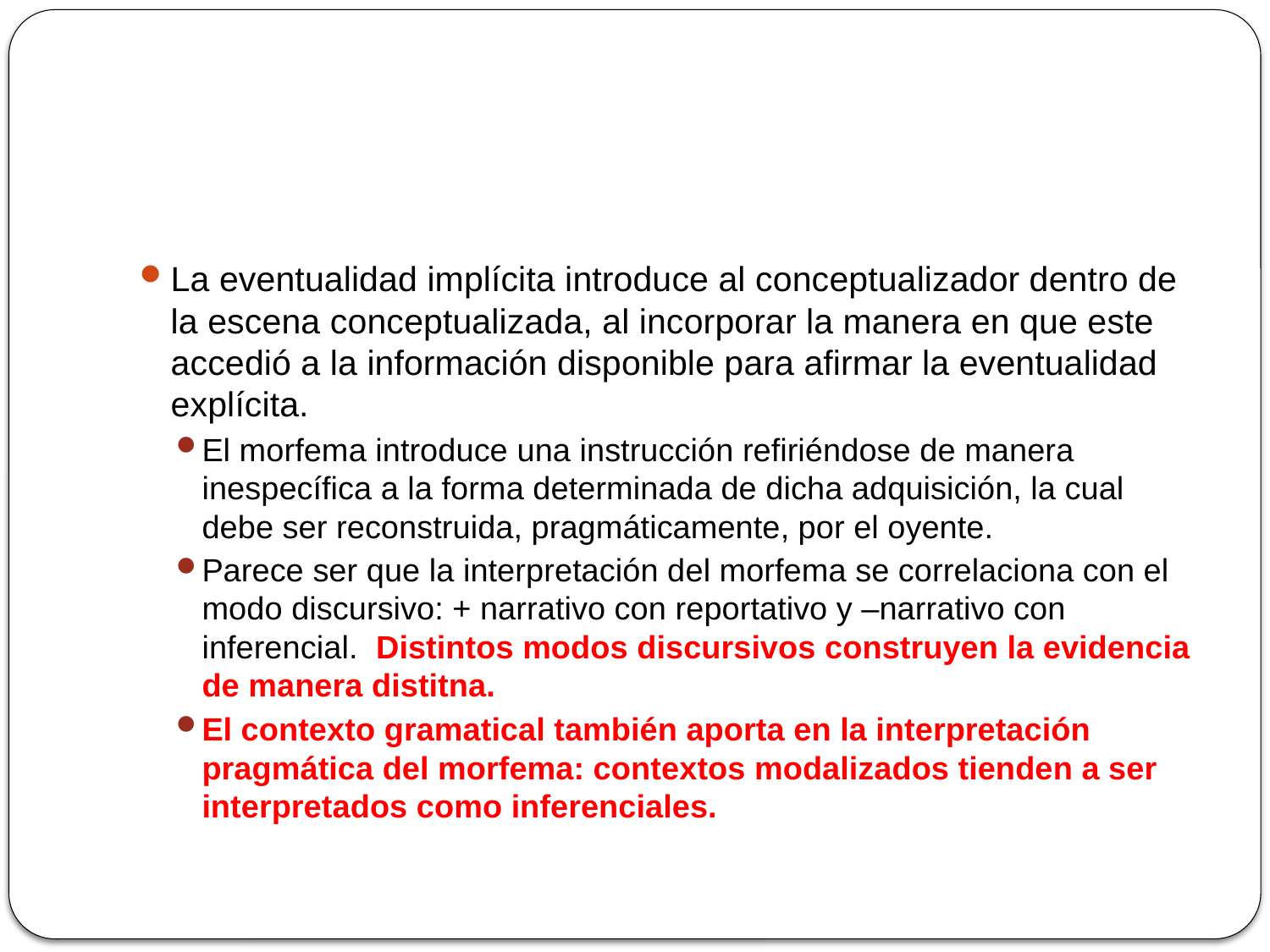

#

La eventualidad implícita introduce al conceptualizador dentro de la escena conceptualizada, al incorporar la manera en que este accedió a la información disponible para afirmar la eventualidad explícita.
El morfema introduce una instrucción refiriéndose de manera inespecífica a la forma determinada de dicha adquisición, la cual debe ser reconstruida, pragmáticamente, por el oyente.
Parece ser que la interpretación del morfema se correlaciona con el modo discursivo: + narrativo con reportativo y –narrativo con inferencial.  Distintos modos discursivos construyen la evidencia de manera distitna.
El contexto gramatical también aporta en la interpretación pragmática del morfema: contextos modalizados tienden a ser interpretados como inferenciales.